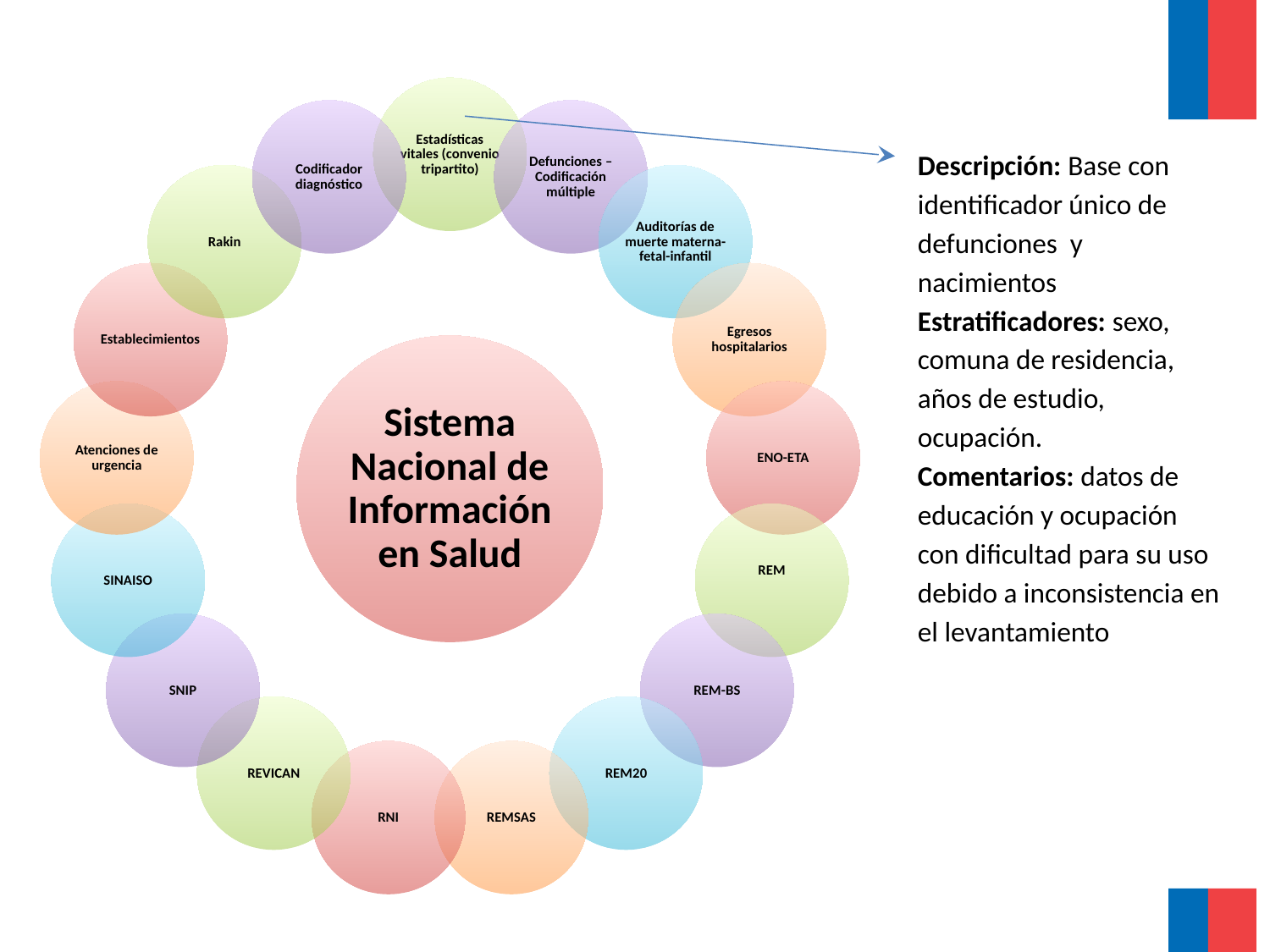

Estadísticas vitales (convenio tripartito)

Codificador diagnóstico
Defunciones – Codificación múltiple

Rakin
Auditorías de muerte materna-fetal-infantil

Establecimientos
Egresos hospitalarios

Sistema Nacional de Información en Salud

Atenciones de urgencia
ENO-ETA

SINAISO
REM

SNIP
REM-BS

REVICAN
REM20

RNI
REMSAS
Descripción: Base con identificador único de defunciones  y nacimientos
Estratificadores: sexo, comuna de residencia, años de estudio, ocupación.
Comentarios: datos de educación y ocupación con dificultad para su uso debido a inconsistencia en el levantamiento